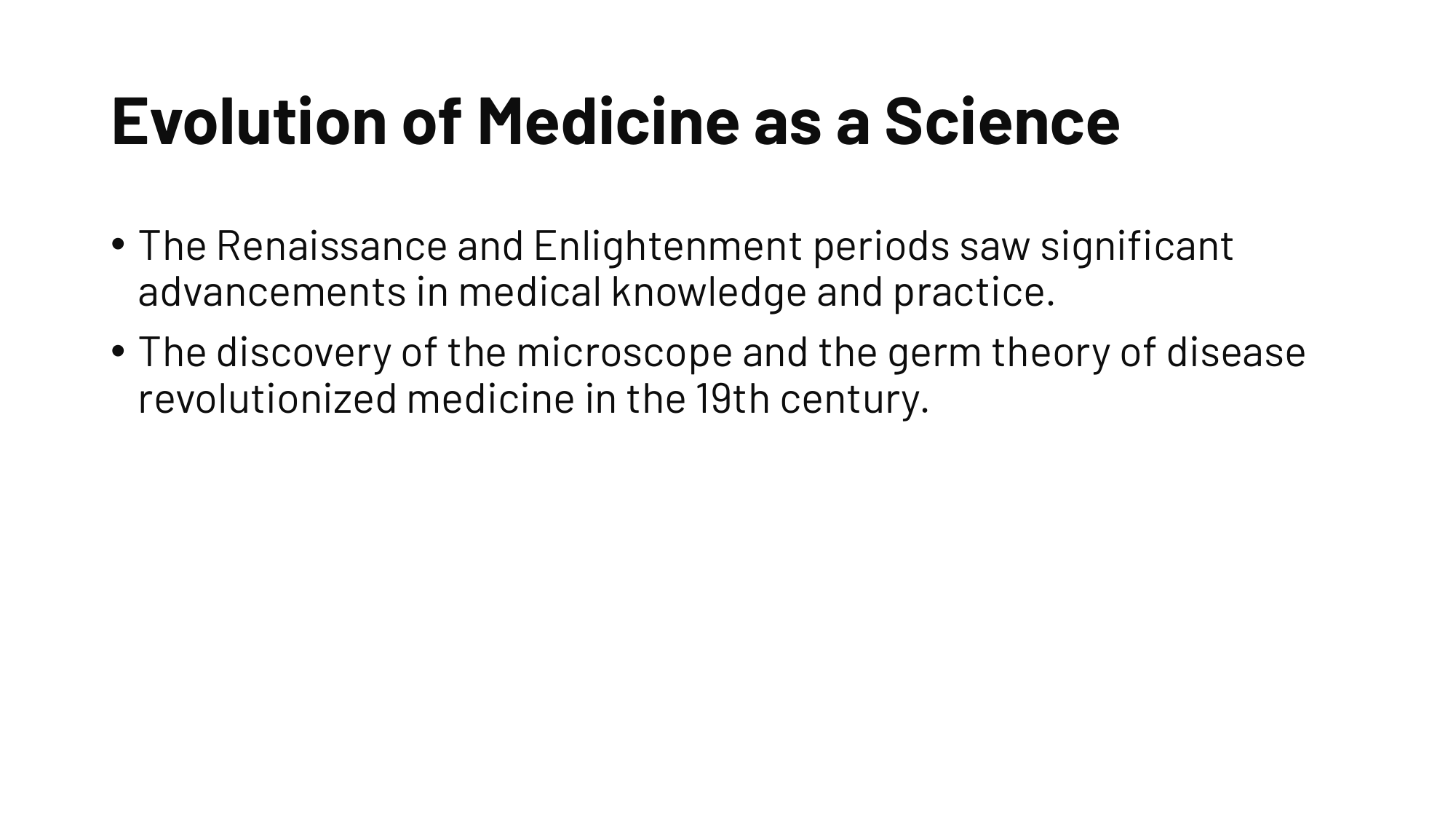

# Evolution of Medicine as a Science
The Renaissance and Enlightenment periods saw significant advancements in medical knowledge and practice.
The discovery of the microscope and the germ theory of disease revolutionized medicine in the 19th century.